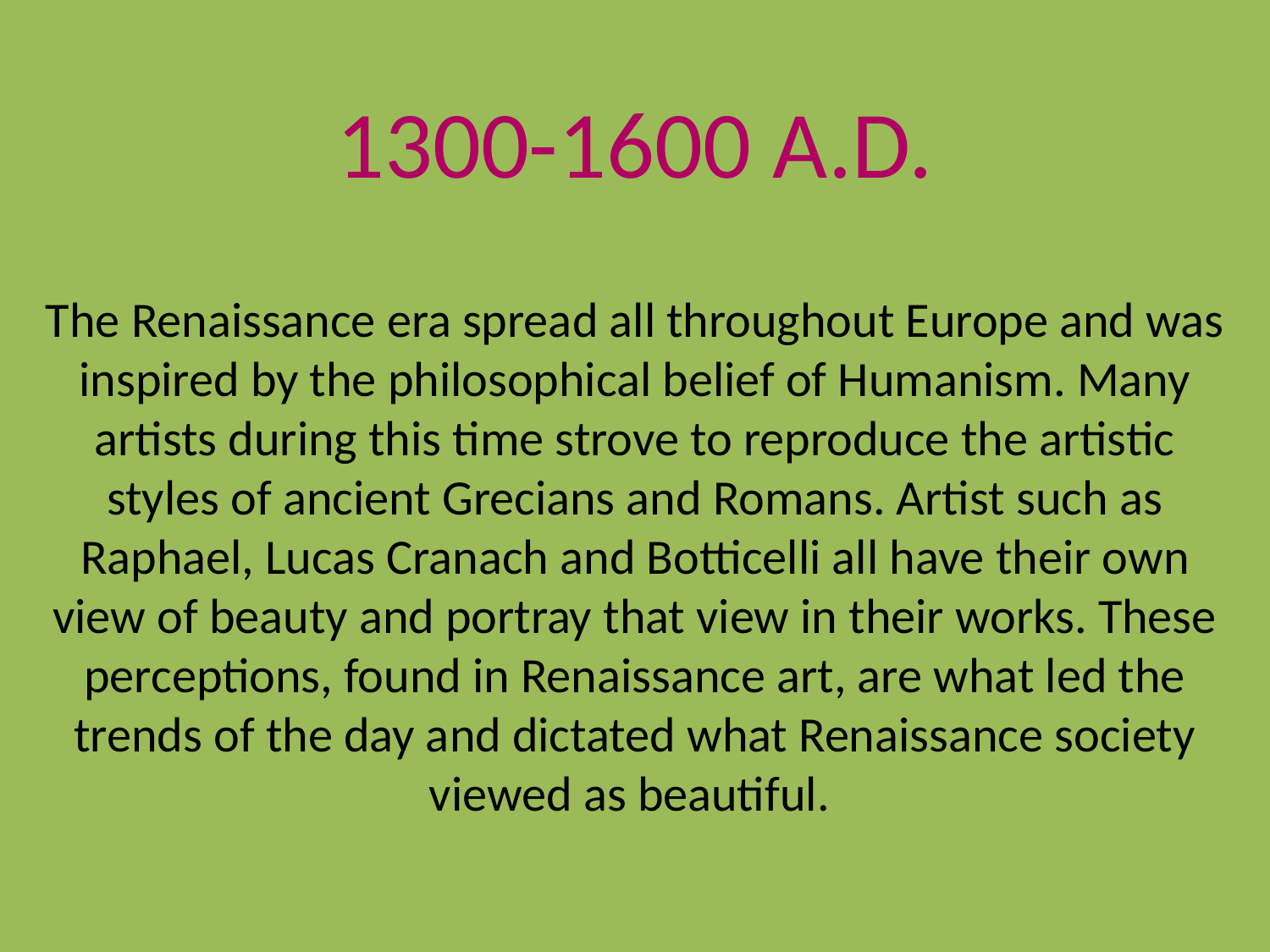

# 1300-1600 A.D.
The Renaissance era spread all throughout Europe and was inspired by the philosophical belief of Humanism. Many artists during this time strove to reproduce the artistic styles of ancient Grecians and Romans. Artist such as Raphael, Lucas Cranach and Botticelli all have their own view of beauty and portray that view in their works. These perceptions, found in Renaissance art, are what led the trends of the day and dictated what Renaissance society viewed as beautiful.